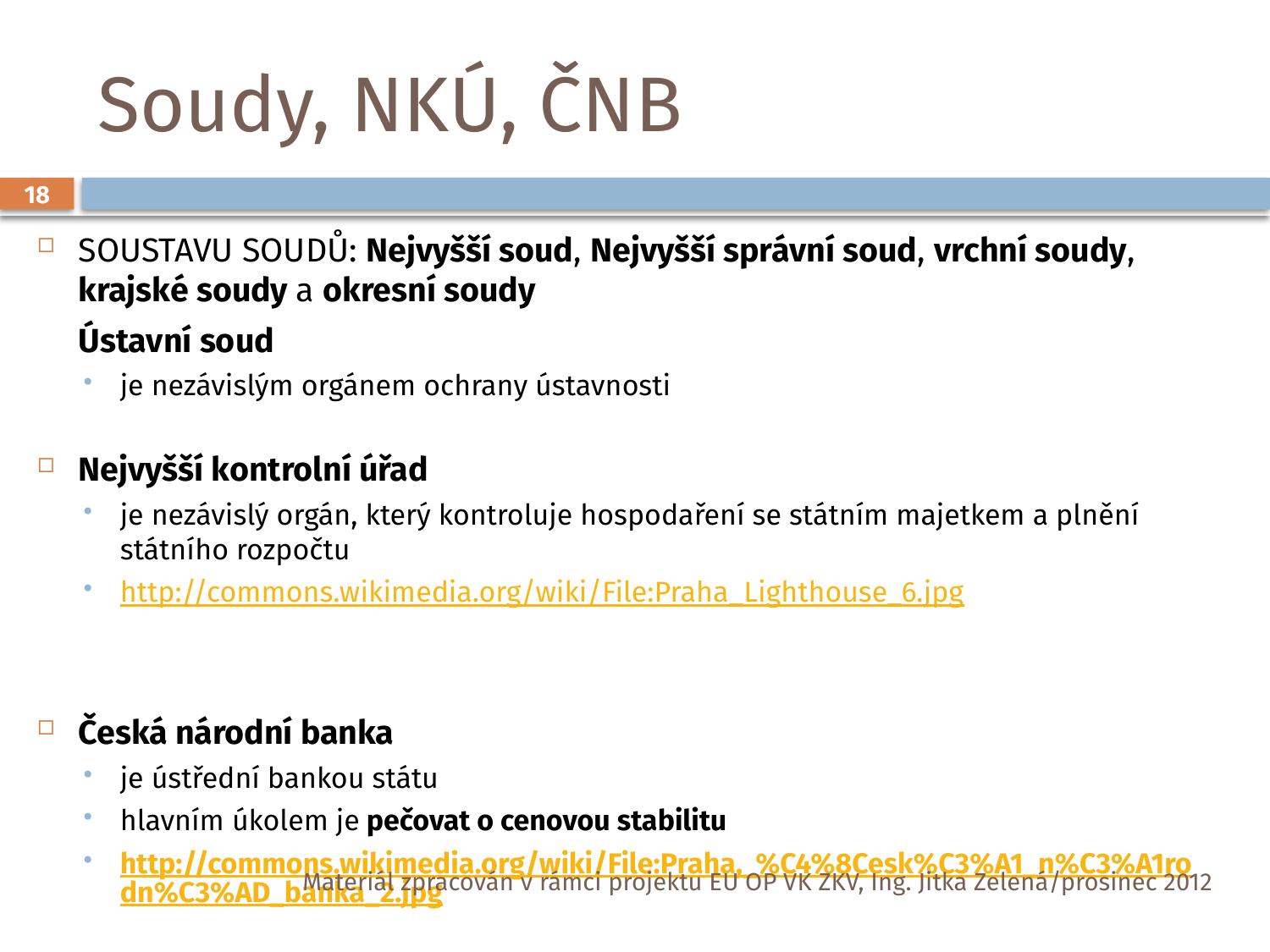

# Soudy, NKÚ, ČNB
18
SOUSTAVU SOUDŮ: Nejvyšší soud, Nejvyšší správní soud, vrchní soudy, krajské soudy a okresní soudy
	Ústavní soud
je nezávislým orgánem ochrany ústavnosti

Nejvyšší kontrolní úřad
je nezávislý orgán, který kontroluje hospodaření se státním majetkem a plnění státního rozpočtu
http://commons.wikimedia.org/wiki/File:Praha_Lighthouse_6.jpg

Česká národní banka
je ústřední bankou státu
hlavním úkolem je pečovat o cenovou stabilitu
http://commons.wikimedia.org/wiki/File:Praha,_%C4%8Cesk%C3%A1_n%C3%A1rodn%C3%AD_banka_2.jpg

Materiál zpracován v rámci projektu EU OP VK ZKV, Ing. Jitka Zelená/prosinec 2012